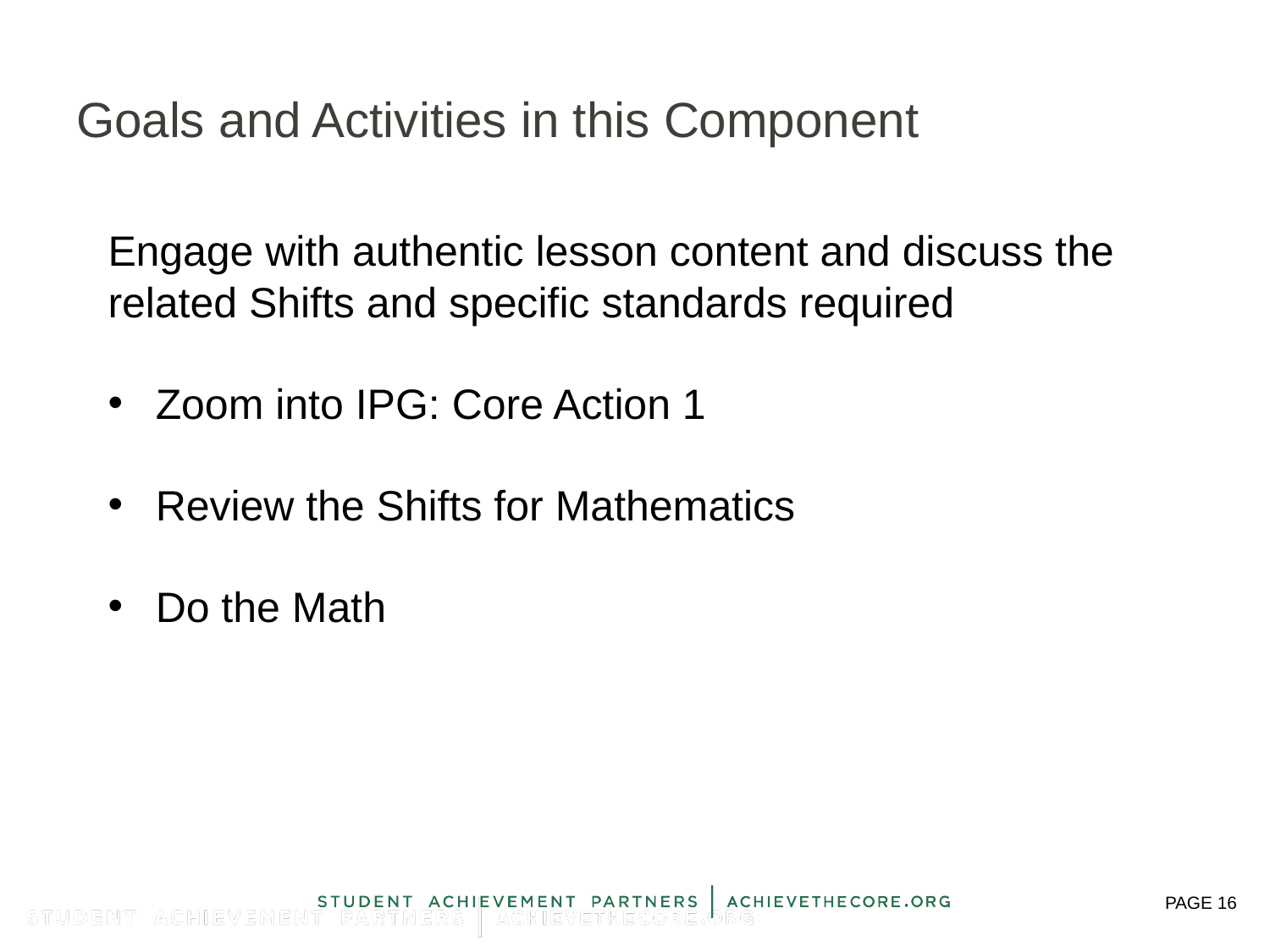

# Goals and Activities in this Component
Engage with authentic lesson content and discuss the related Shifts and specific standards required

Zoom into IPG: Core Action 1

Review the Shifts for Mathematics

Do the Math